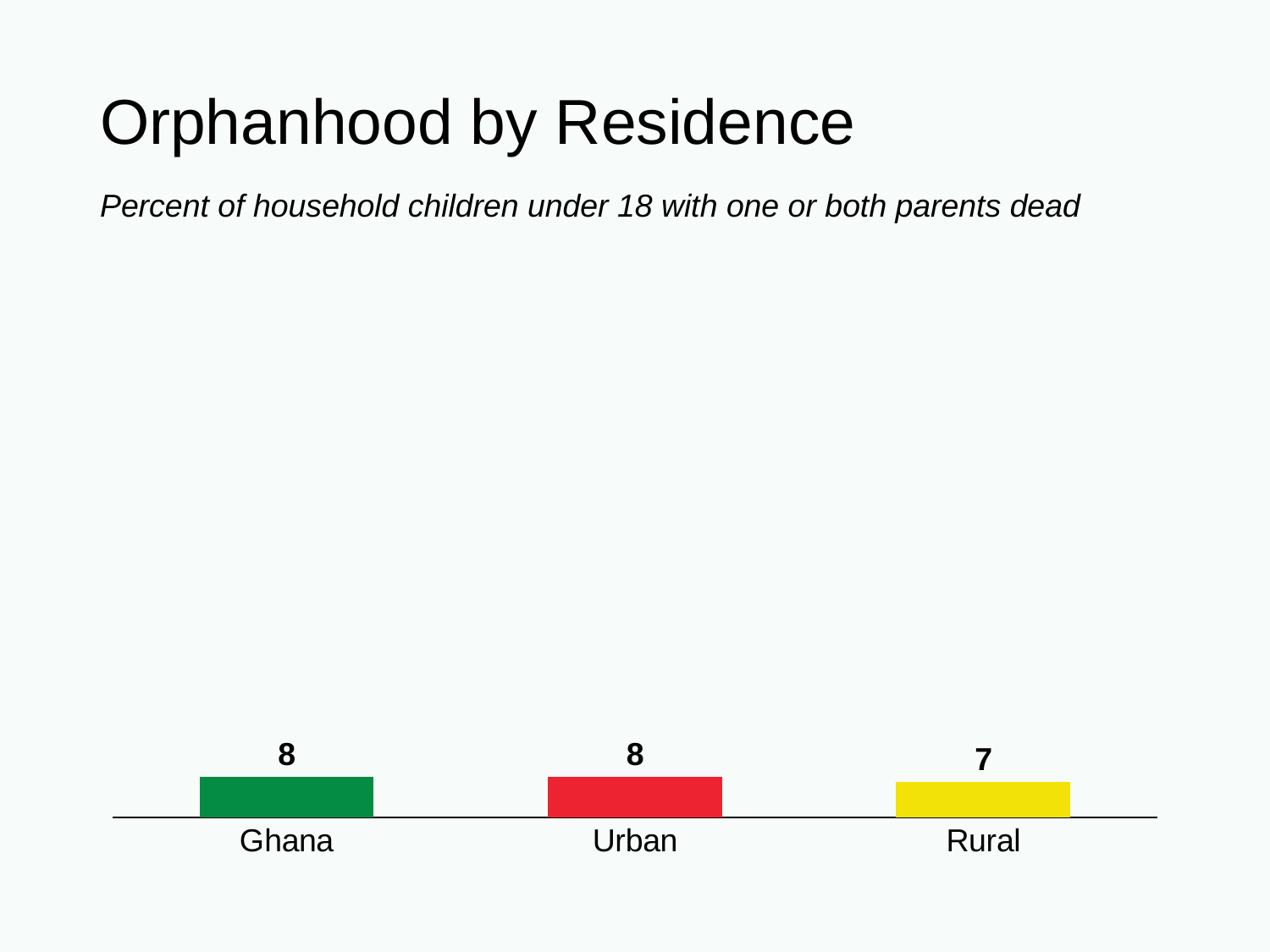

# Orphanhood by Residence
Percent of household children under 18 with one or both parents dead

### Chart

| Category | Ghana |
|---|---|
| Ghana | 8.0 |
| Urban | 8.0 |
| Rural | 7.0 |